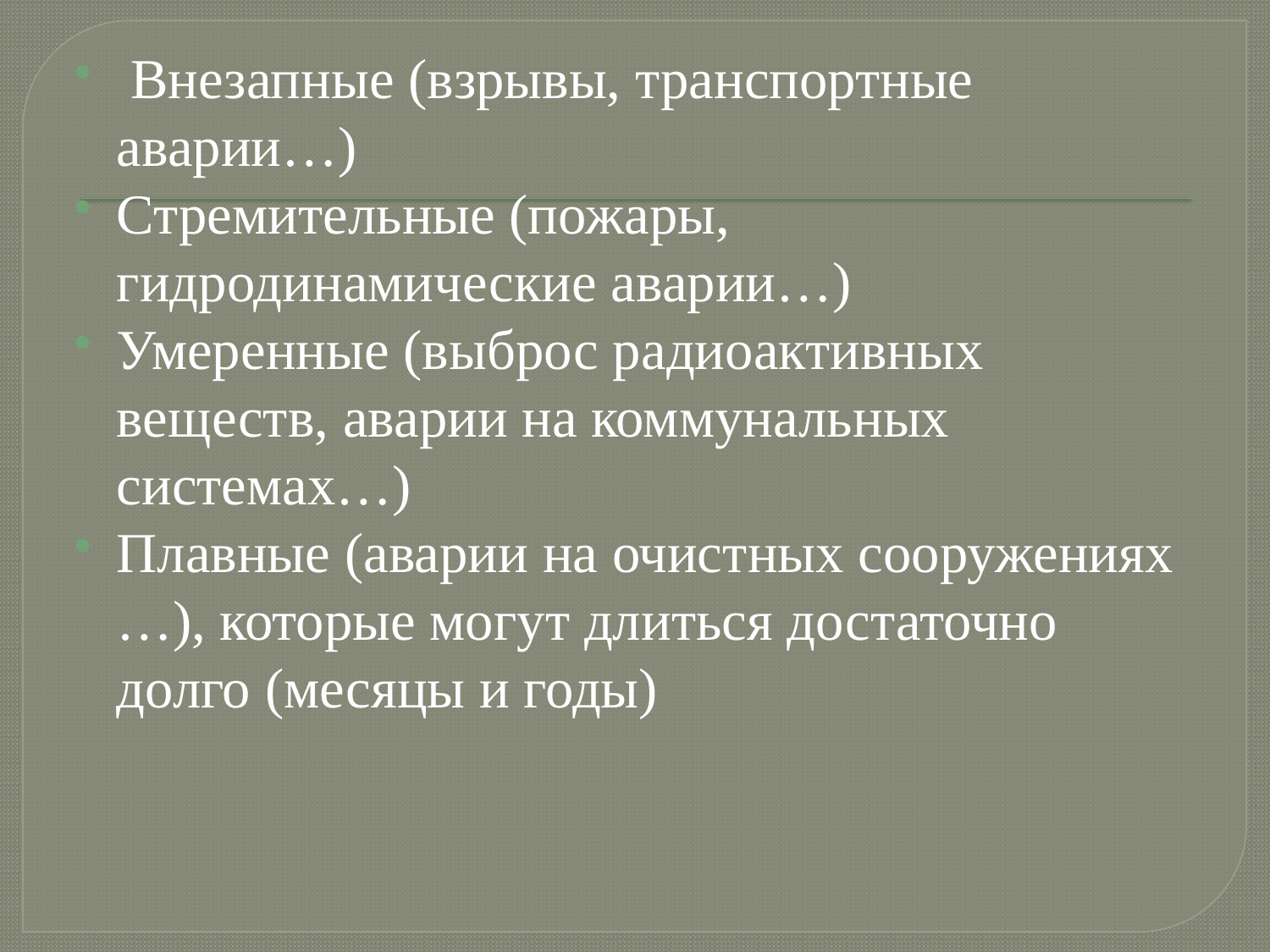

#
 Внезапные (взрывы, транспортные аварии…)
Стремительные (пожары, гидродинамические аварии…)
Умеренные (выброс радиоактивных веществ, аварии на коммунальных системах…)
Плавные (аварии на очистных сооружениях …), которые могут длиться достаточно долго (месяцы и годы)